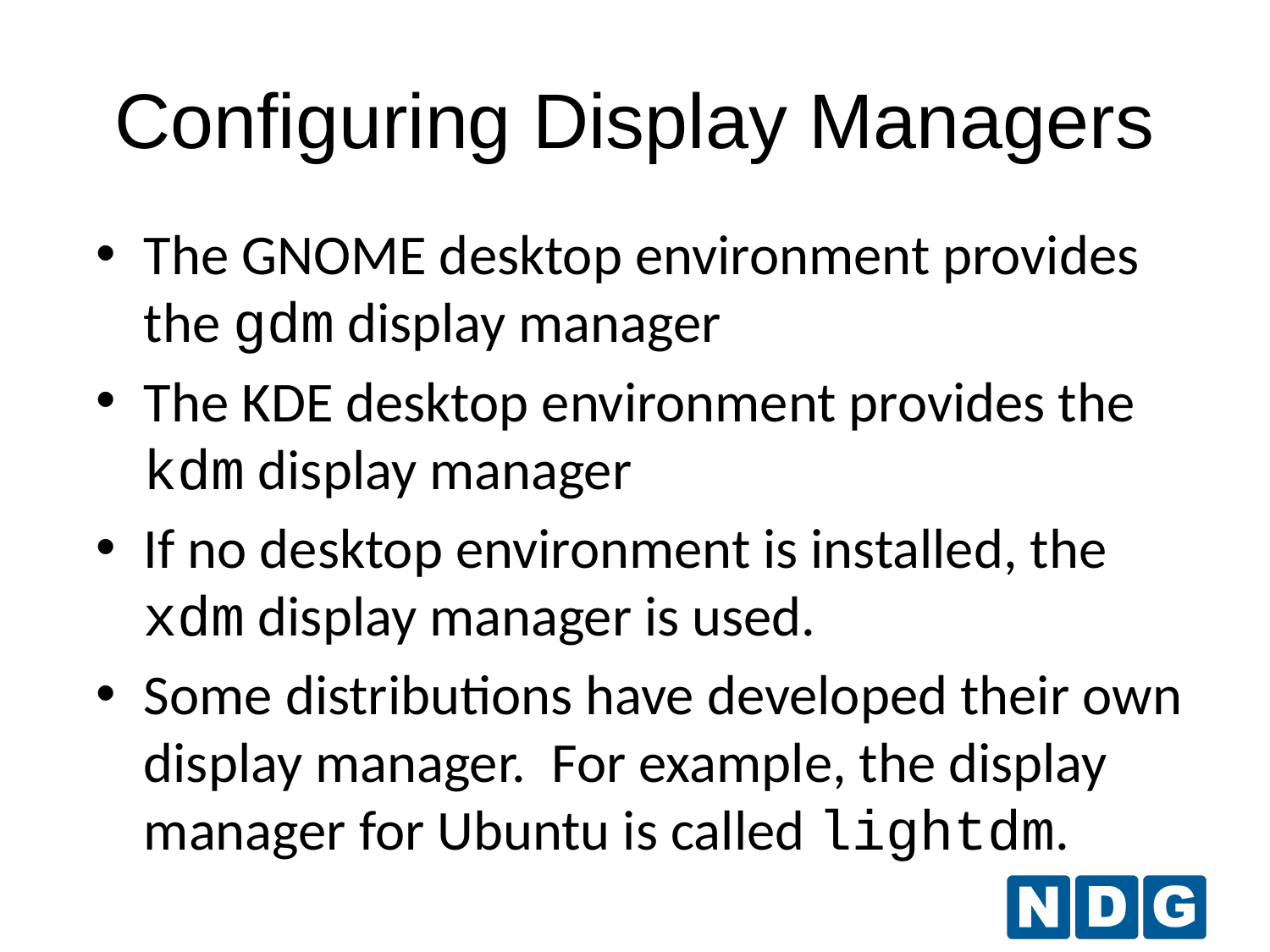

# Configuring Display Managers
The GNOME desktop environment provides the gdm display manager
The KDE desktop environment provides the kdm display manager
If no desktop environment is installed, the xdm display manager is used.
Some distributions have developed their own display manager.  For example, the display manager for Ubuntu is called lightdm.